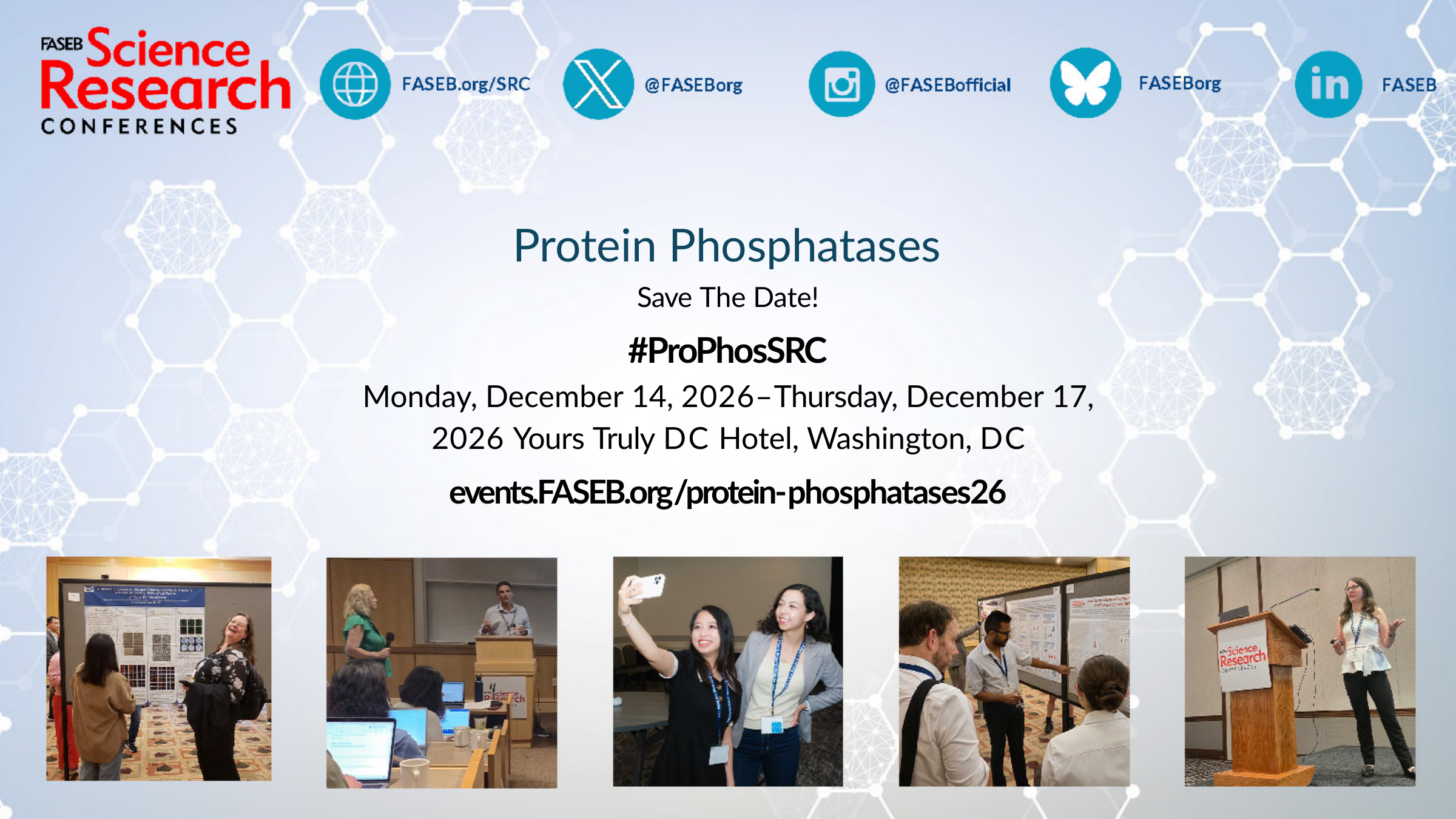

# Protein Phosphatases
Save The Date!
#ProPhosSRC
Monday, December 14, 2026–Thursday, December 17, 2026 Yours Truly DC Hotel, Washington, DC
events.FASEB.org/protein-phosphatases26